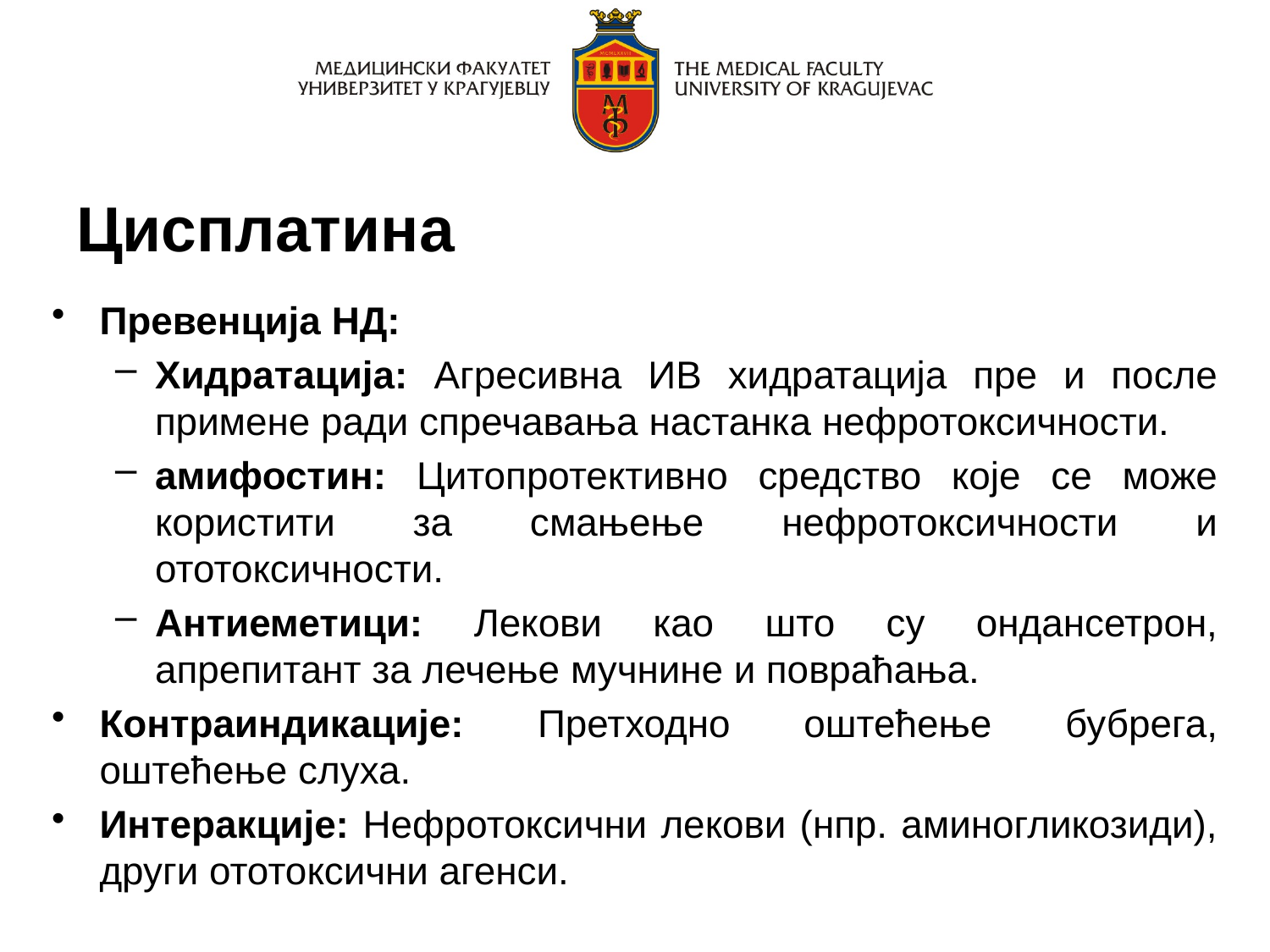

# Цисплатина
Превенција НД:
Хидратација: Агресивна ИВ хидратација пре и после примене ради спречавања настанка нефротоксичности.
амифостин: Цитопротективно средство које се може користити за смањење нефротоксичности и ототоксичности.
Антиеметици: Лекови као што су ондансетрон, апрепитант за лечење мучнине и повраћања.
Контраиндикације: Претходно оштећење бубрега, оштећење слуха.
Интеракције: Нефротоксични лекови (нпр. аминогликозиди), други ототоксични агенси.